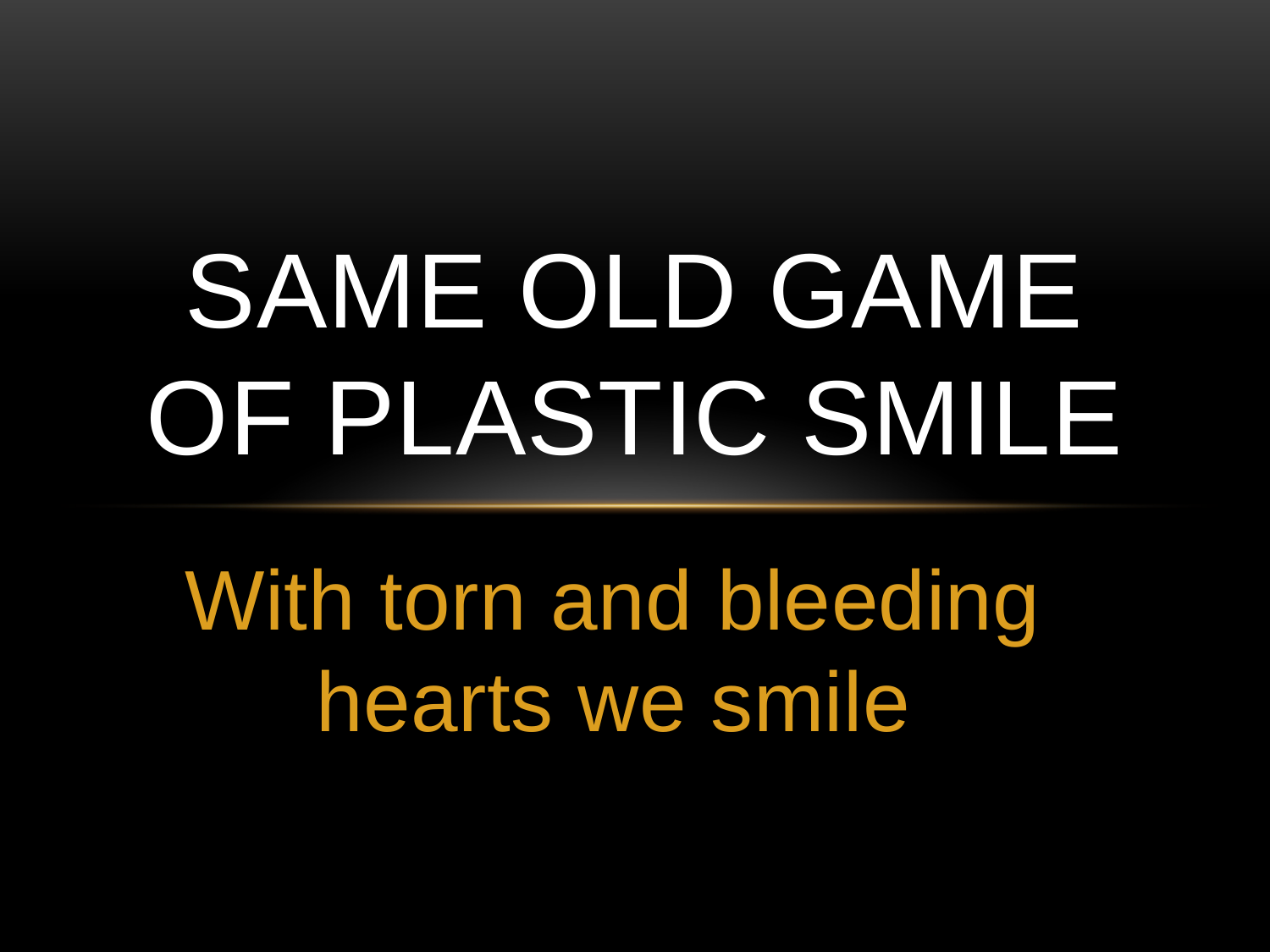

# Same old game of plastic smile
With torn and bleeding hearts we smile